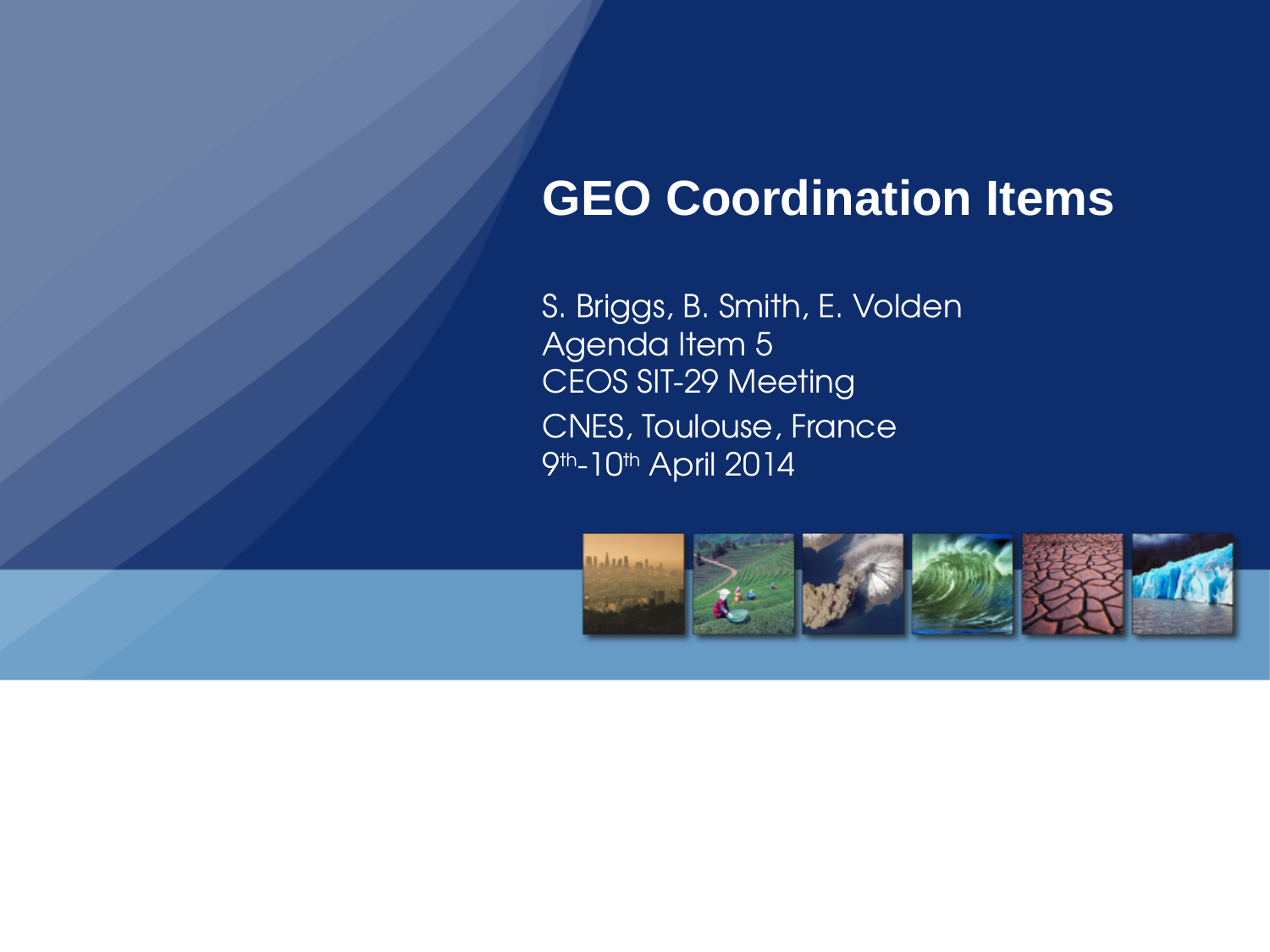

# GEO Coordination Items
S. Briggs, B. Smith, E. Volden
Agenda Item 5
CEOS SIT-29 Meeting
CNES, Toulouse, France
9th-10th April 2014